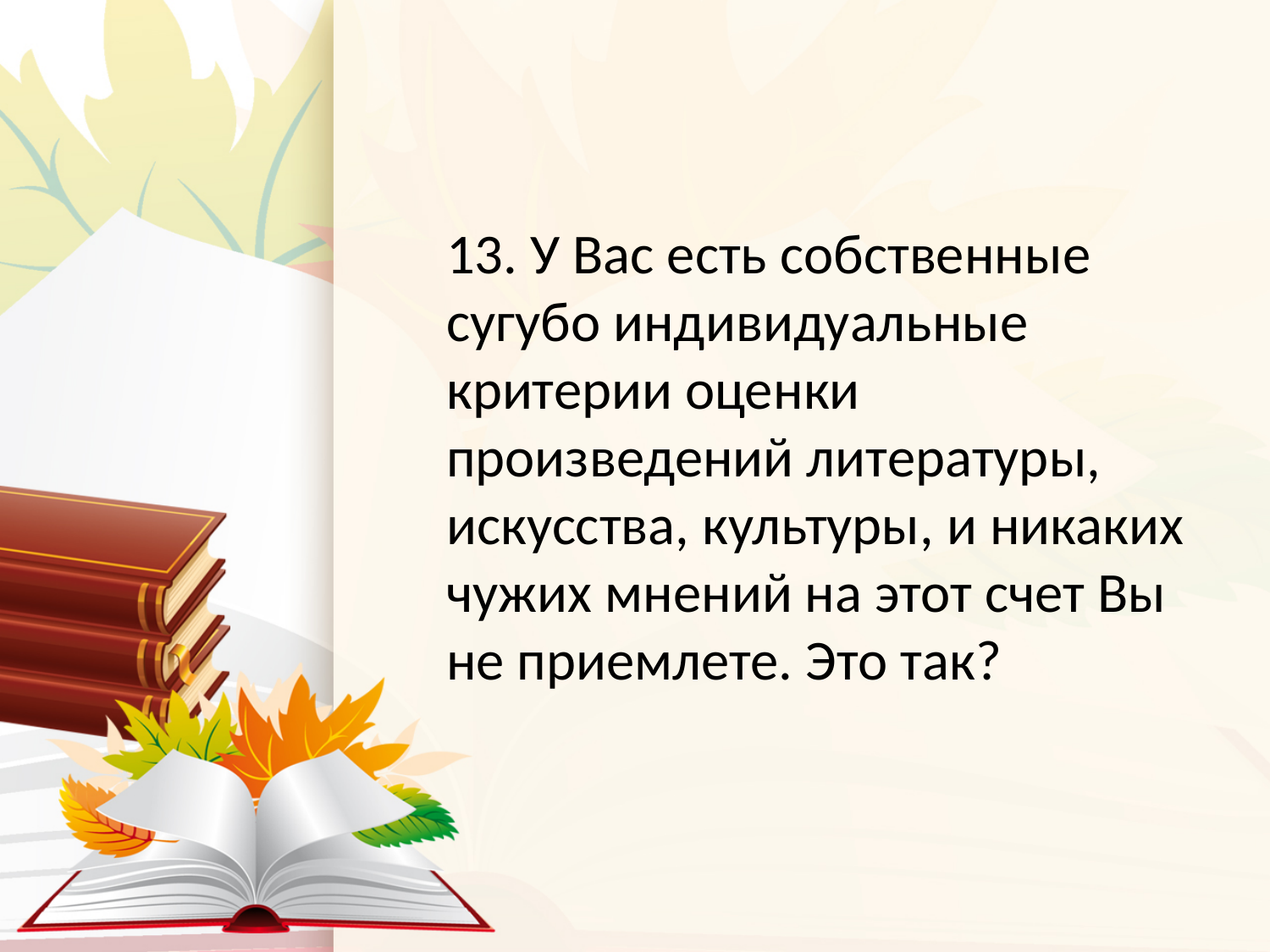

13. У Вас есть собственные сугубо индивидуальные критерии оценки произведений литературы, искусства, культуры, и никаких чужих мнений на этот счет Вы не приемлете. Это так?